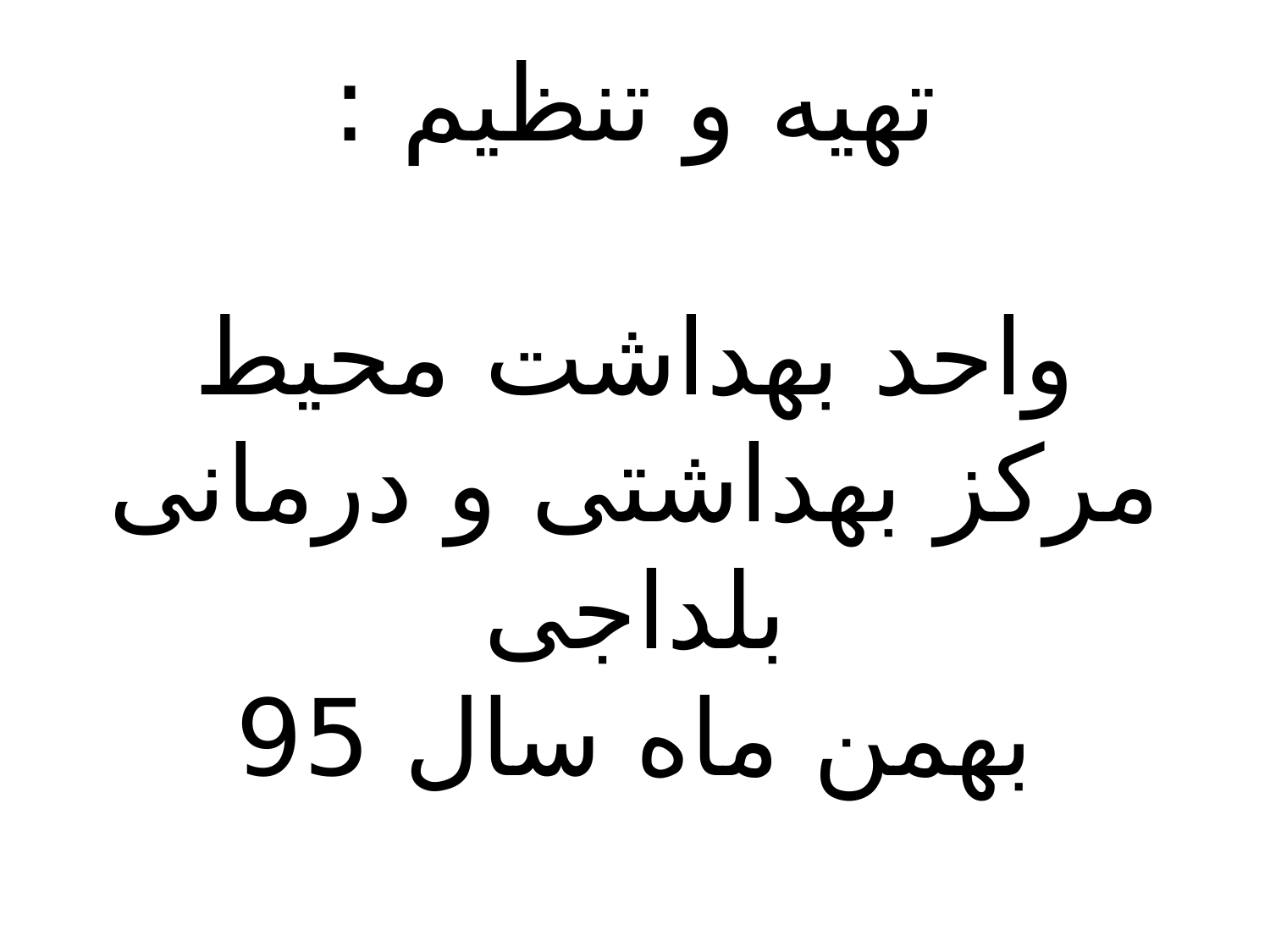

# تهیه و تنظیم : واحد بهداشت محیط مرکز بهداشتی و درمانی بلداجی بهمن ماه سال 95